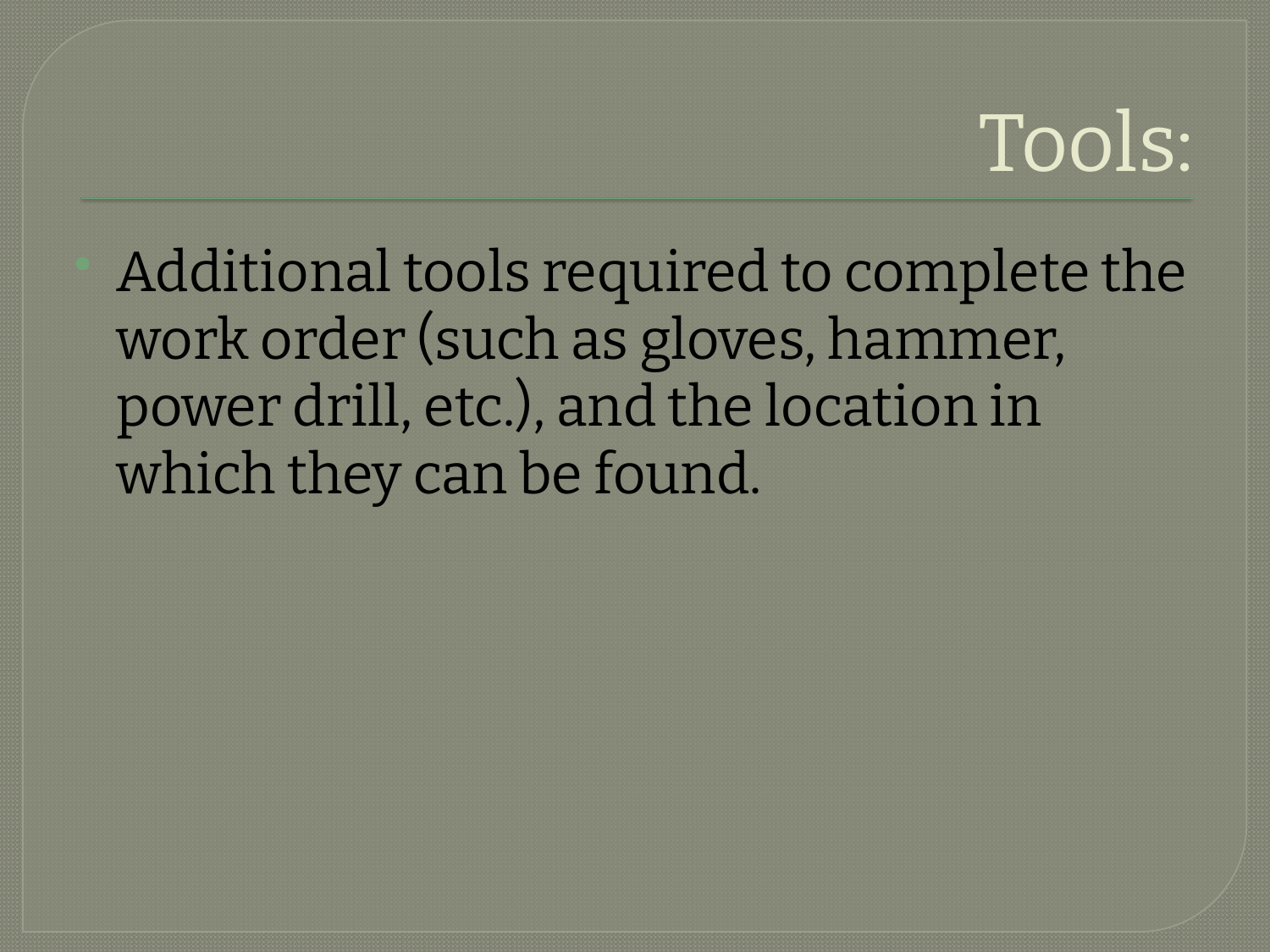

# Tools:
Additional tools required to complete the work order (such as gloves, hammer, power drill, etc.), and the location in which they can be found.